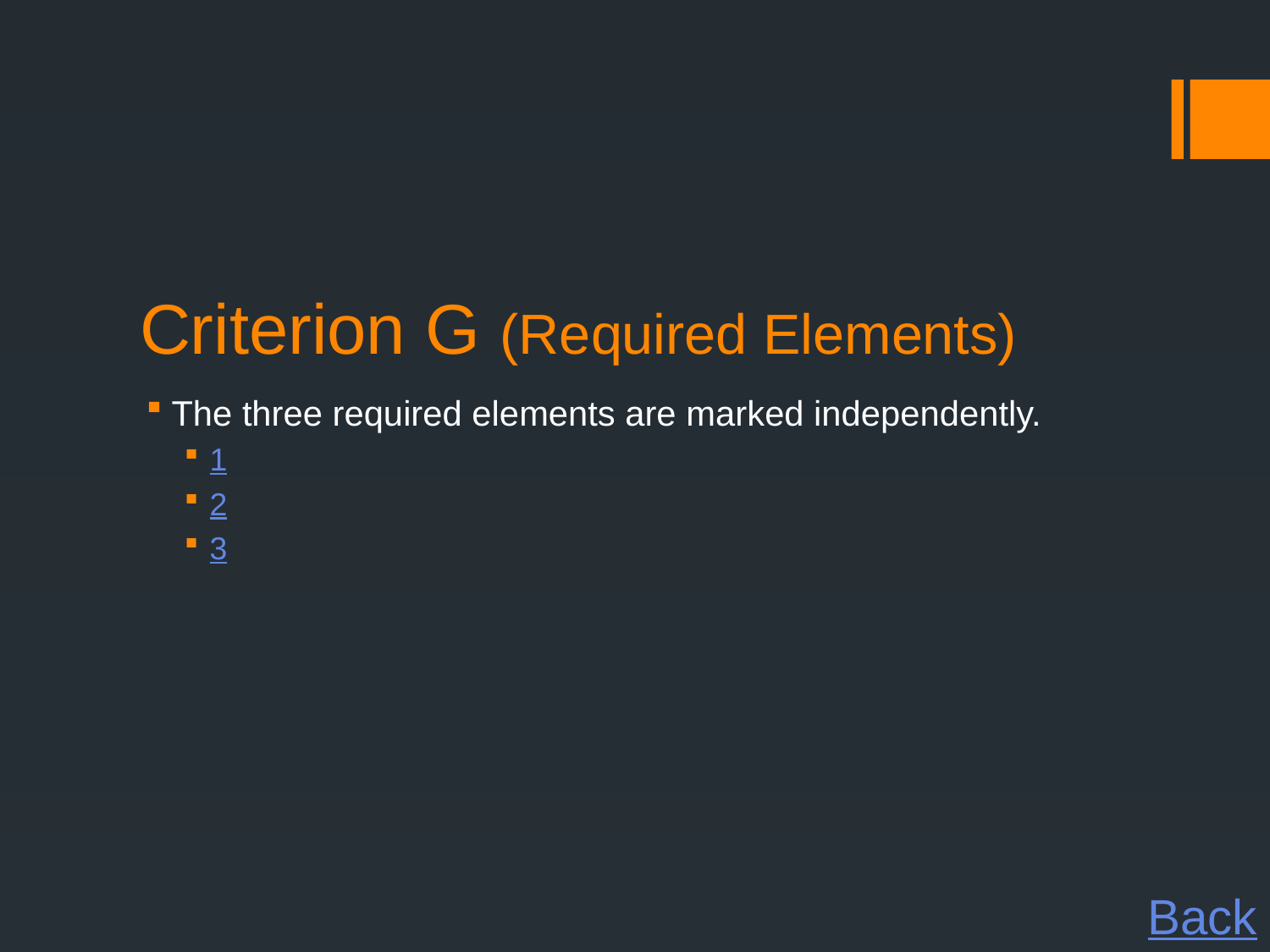

# Criterion G (Required Elements)
The three required elements are marked independently.
1
2
3
Back